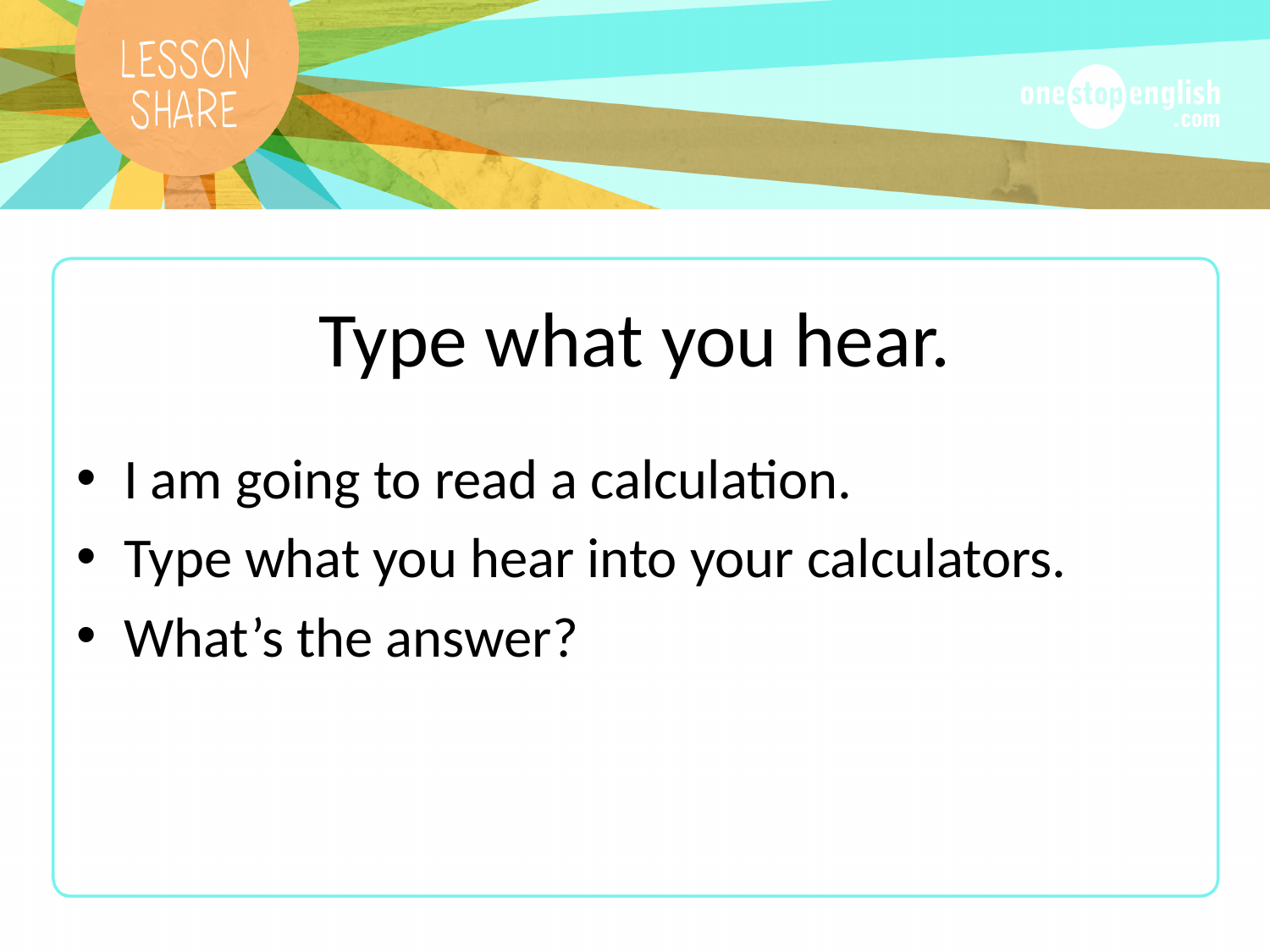

# Type what you hear.
I am going to read a calculation.
Type what you hear into your calculators.
What’s the answer?